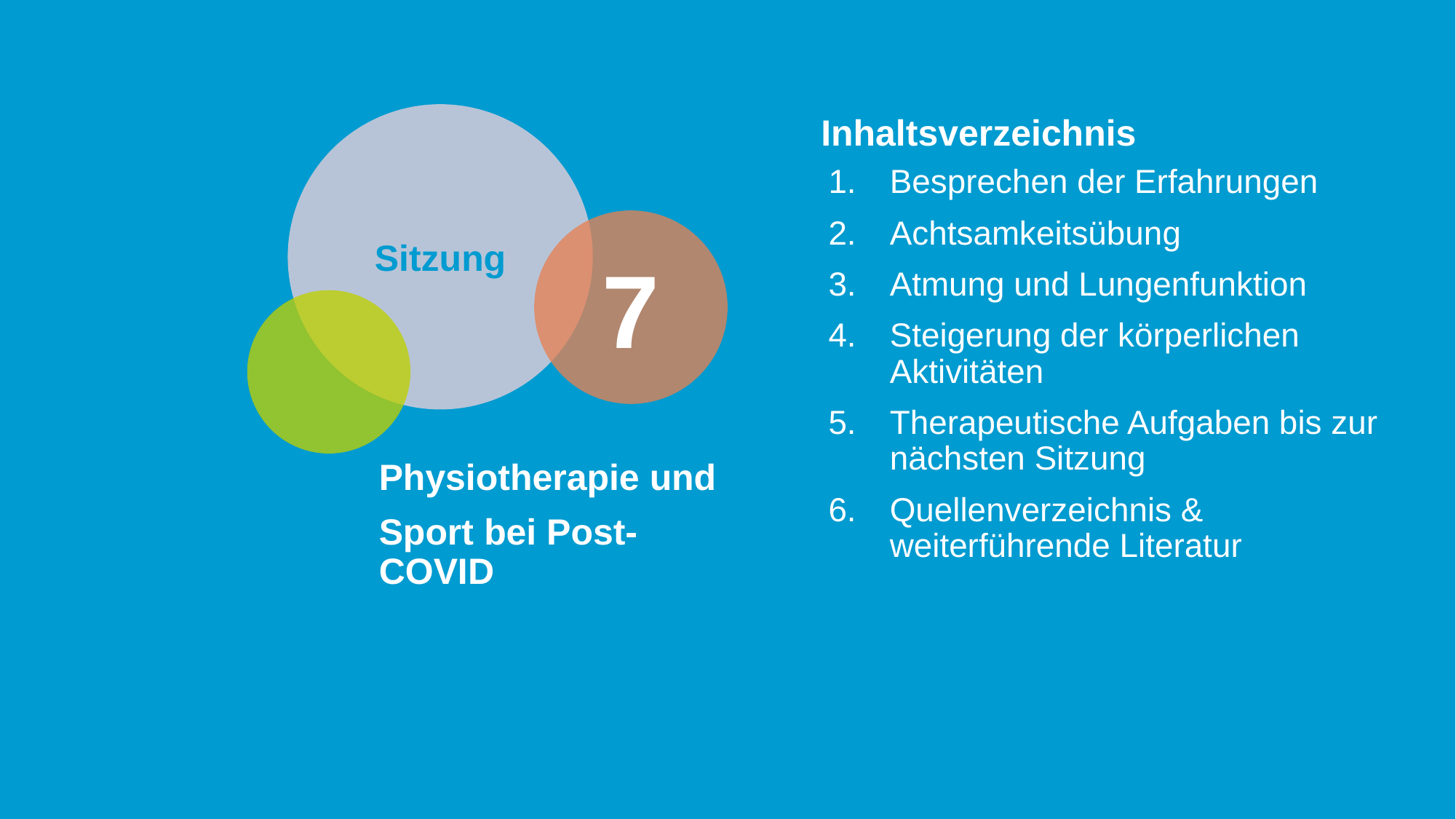

Besprechen der Erfahrungen
Achtsamkeitsübung
Atmung und Lungenfunktion
Steigerung der körperlichen Aktivitäten
Therapeutische Aufgaben bis zur nächsten Sitzung
Quellenverzeichnis & weiterführende Literatur

# 7
Physiotherapie und
Sport bei Post-COVID